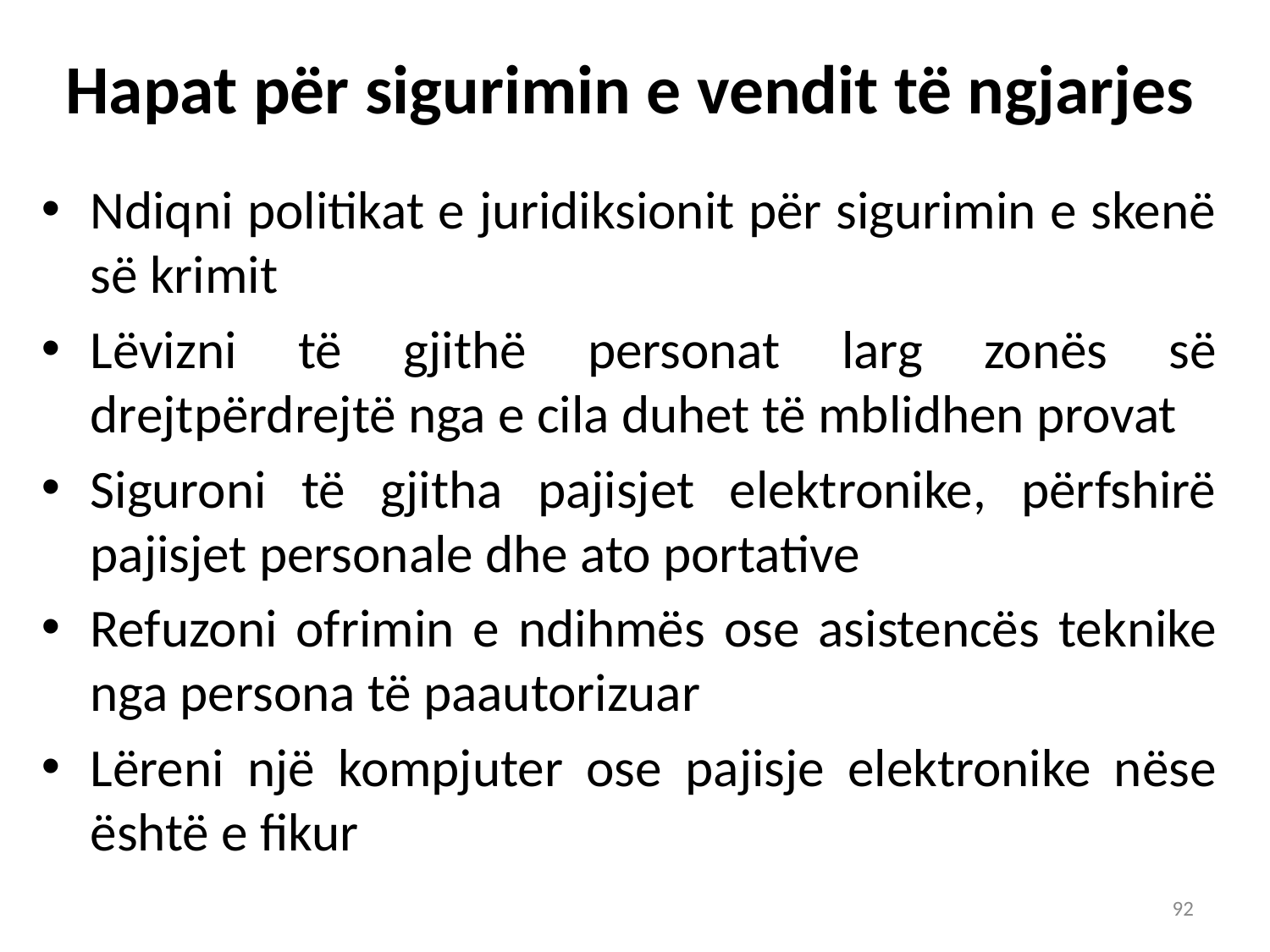

# Hapat për sigurimin e vendit të ngjarjes
Ndiqni politikat e juridiksionit për sigurimin e skenë së krimit
Lëvizni të gjithë personat larg zonës së drejtpërdrejtë nga e cila duhet të mblidhen provat
Siguroni të gjitha pajisjet elektronike, përfshirë pajisjet personale dhe ato portative
Refuzoni ofrimin e ndihmës ose asistencës teknike nga persona të paautorizuar
Lëreni një kompjuter ose pajisje elektronike nëse është e fikur
92